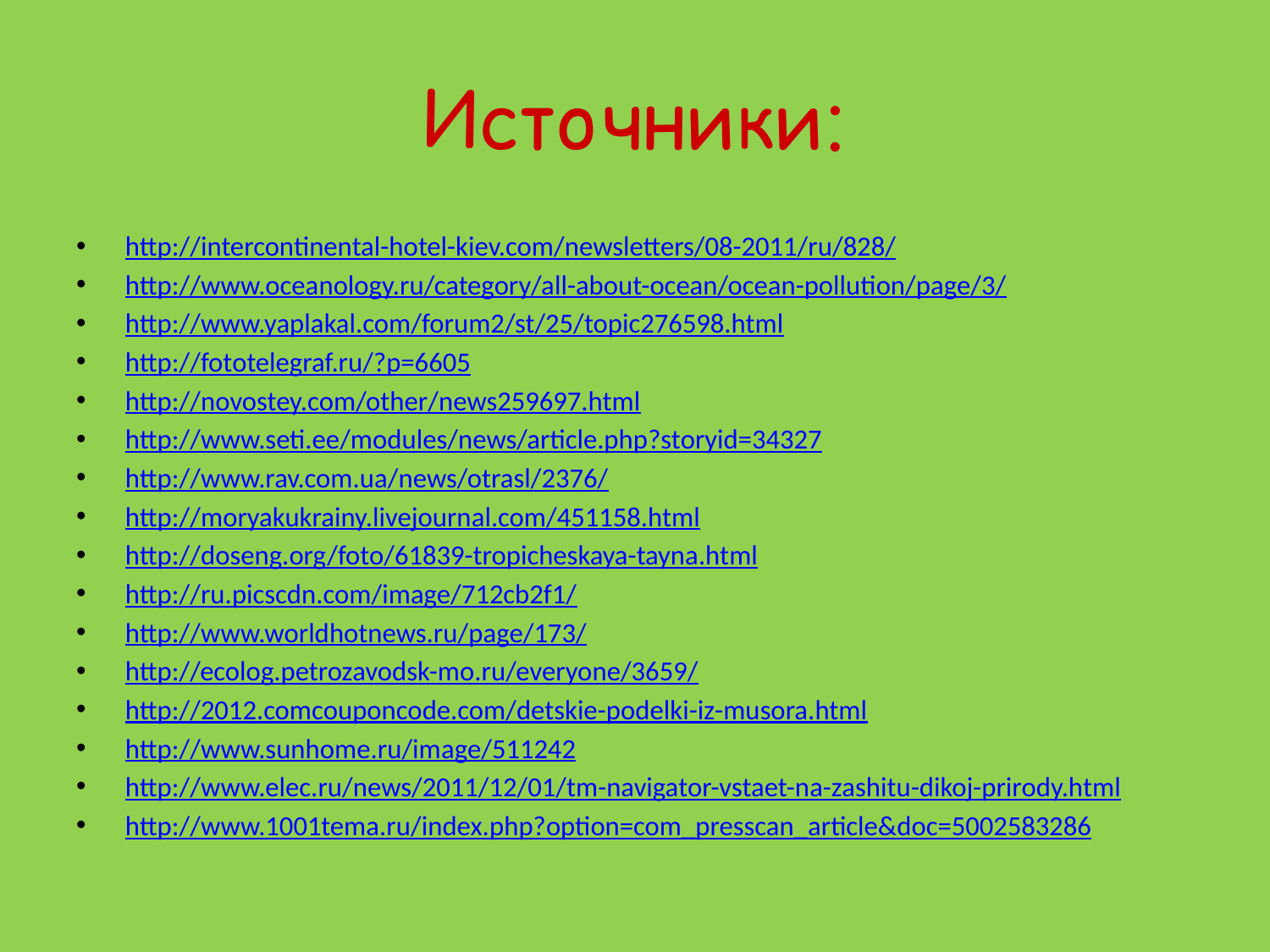

# Источники:
http://intercontinental-hotel-kiev.com/newsletters/08-2011/ru/828/
http://www.oceanology.ru/category/all-about-ocean/ocean-pollution/page/3/
http://www.yaplakal.com/forum2/st/25/topic276598.html
http://fototelegraf.ru/?p=6605
http://novostey.com/other/news259697.html
http://www.seti.ee/modules/news/article.php?storyid=34327
http://www.rav.com.ua/news/otrasl/2376/
http://moryakukrainy.livejournal.com/451158.html
http://doseng.org/foto/61839-tropicheskaya-tayna.html
http://ru.picscdn.com/image/712cb2f1/
http://www.worldhotnews.ru/page/173/
http://ecolog.petrozavodsk-mo.ru/everyone/3659/
http://2012.comcouponcode.com/detskie-podelki-iz-musora.html
http://www.sunhome.ru/image/511242
http://www.elec.ru/news/2011/12/01/tm-navigator-vstaet-na-zashitu-dikoj-prirody.html
http://www.1001tema.ru/index.php?option=com_presscan_article&doc=5002583286